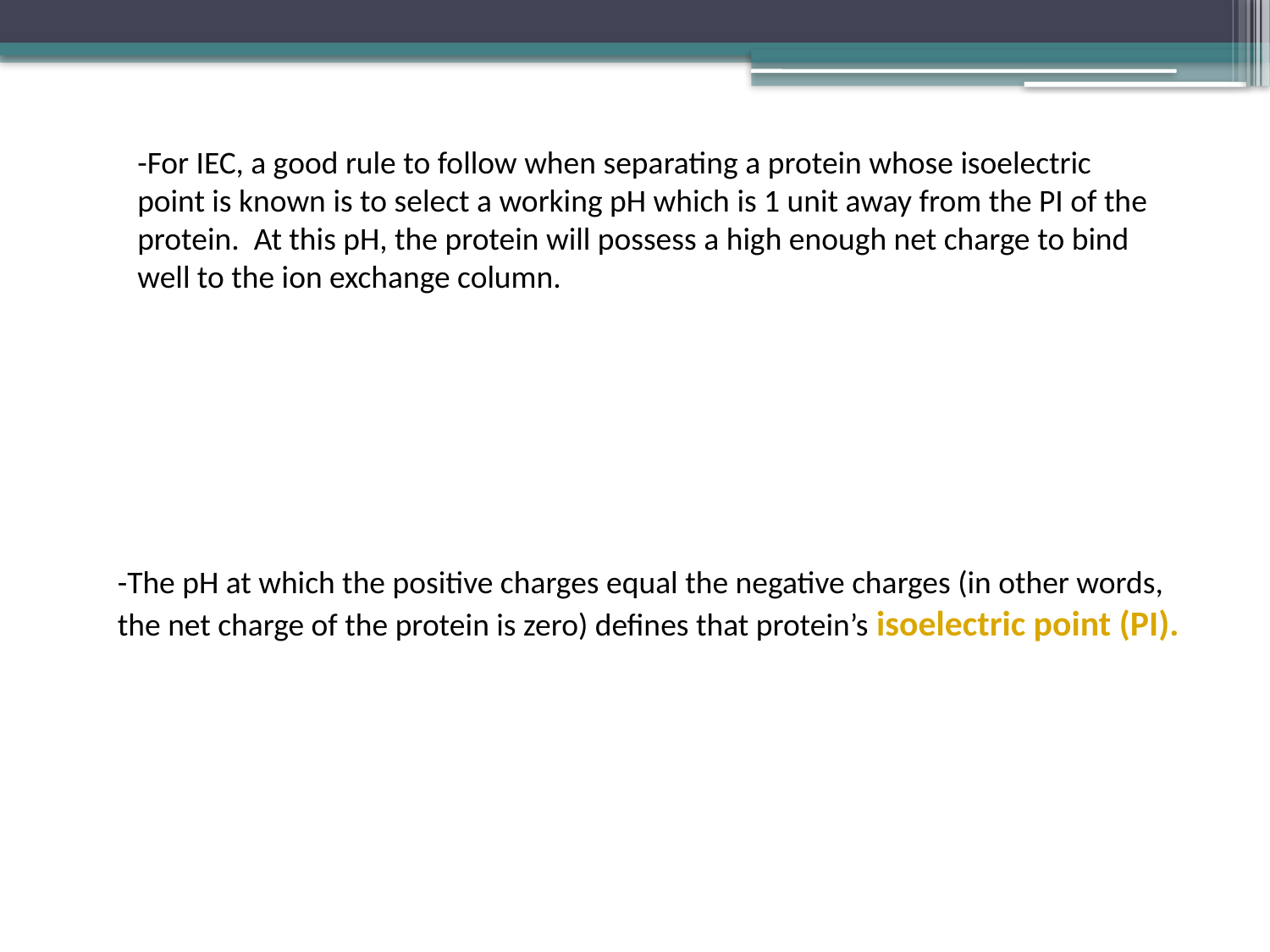

-For IEC, a good rule to follow when separating a protein whose isoelectric point is known is to select a working pH which is 1 unit away from the PI of the protein.  At this pH, the protein will possess a high enough net charge to bind well to the ion exchange column.

-The pH at which the positive charges equal the negative charges (in other words, the net charge of the protein is zero) defines that protein’s isoelectric point (PI).